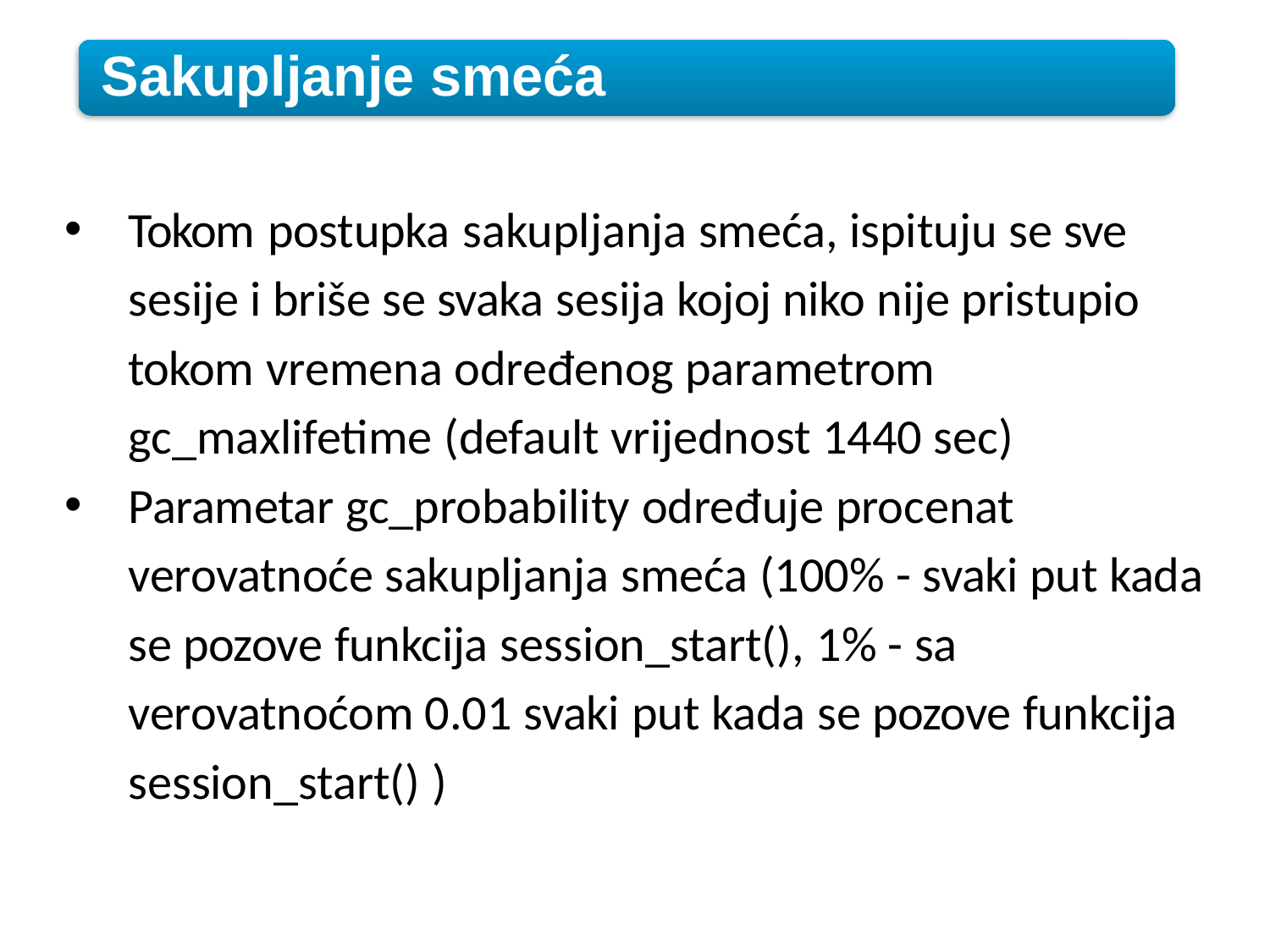

Sakupljanje smeća
Tokom postupka sakupljanja smeća, ispituju se sve sesije i briše se svaka sesija kojoj niko nije pristupio tokom vremena određenog parametrom  gc_maxlifetime (default vrijednost 1440 sec)
Parametar gc_probability određuje procenat verovatnoće sakupljanja smeća (100% - svaki put kada se pozove funkcija session_start(), 1% - sa verovatnoćom 0.01 svaki put kada se pozove funkcija session_start() )